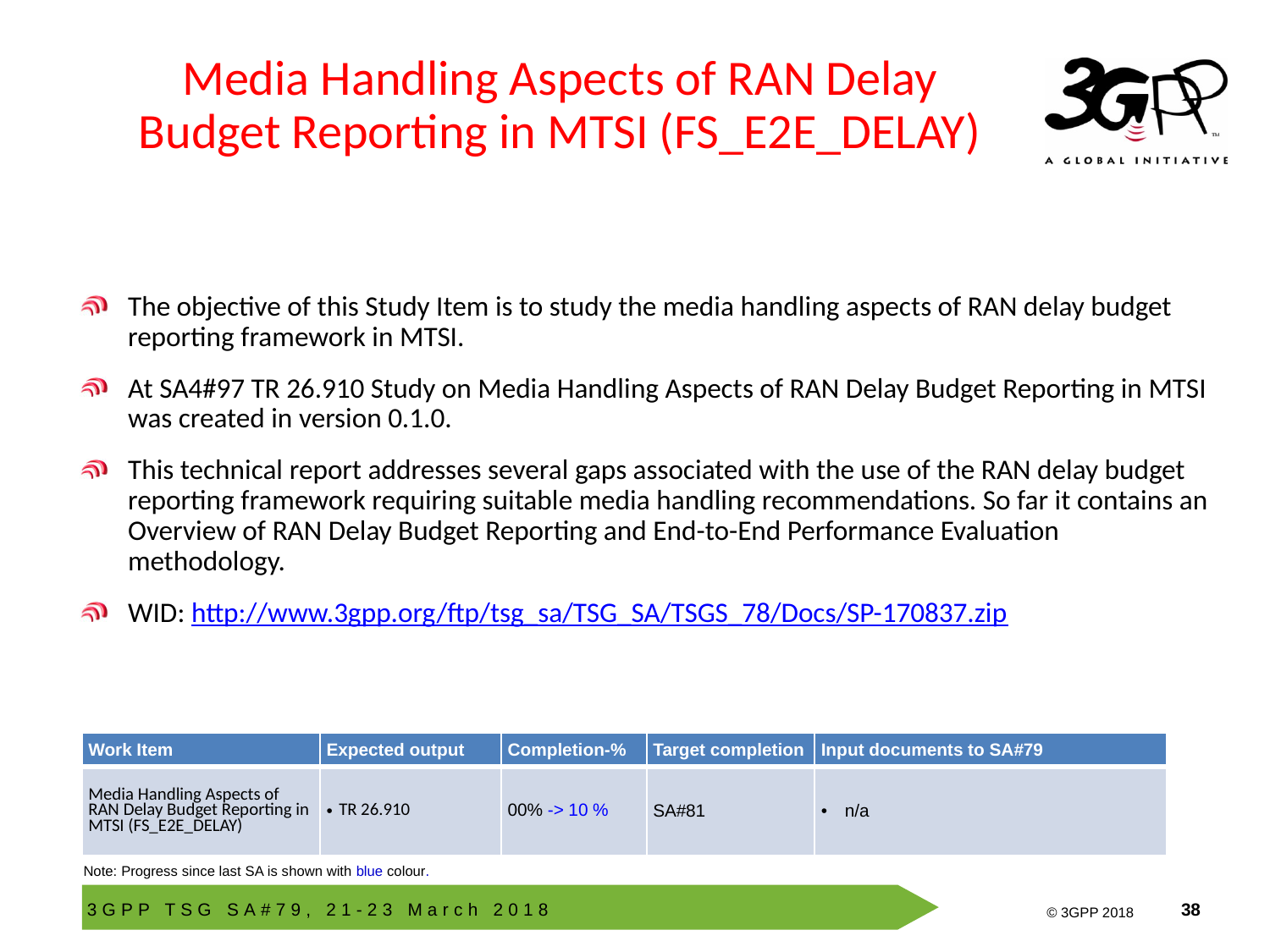

# Media Handling Aspects of RAN Delay Budget Reporting in MTSI (FS_E2E_DELAY)

The objective of this Study Item is to study the media handling aspects of RAN delay budget reporting framework in MTSI.
At SA4#97 TR 26.910 Study on Media Handling Aspects of RAN Delay Budget Reporting in MTSI was created in version 0.1.0.
This technical report addresses several gaps associated with the use of the RAN delay budget reporting framework requiring suitable media handling recommendations. So far it contains an Overview of RAN Delay Budget Reporting and End-to-End Performance Evaluation methodology.
WID: http://www.3gpp.org/ftp/tsg_sa/TSG_SA/TSGS_78/Docs/SP-170837.zip
| Work Item | Expected output | Completion-% | Target completion | Input documents to SA#79 |
| --- | --- | --- | --- | --- |
| Media Handling Aspects of RAN Delay Budget Reporting in MTSI (FS\_E2E\_DELAY) | TR 26.910 | 00% -> 10 % | SA#81 | n/a |
Note: Progress since last SA is shown with blue colour.